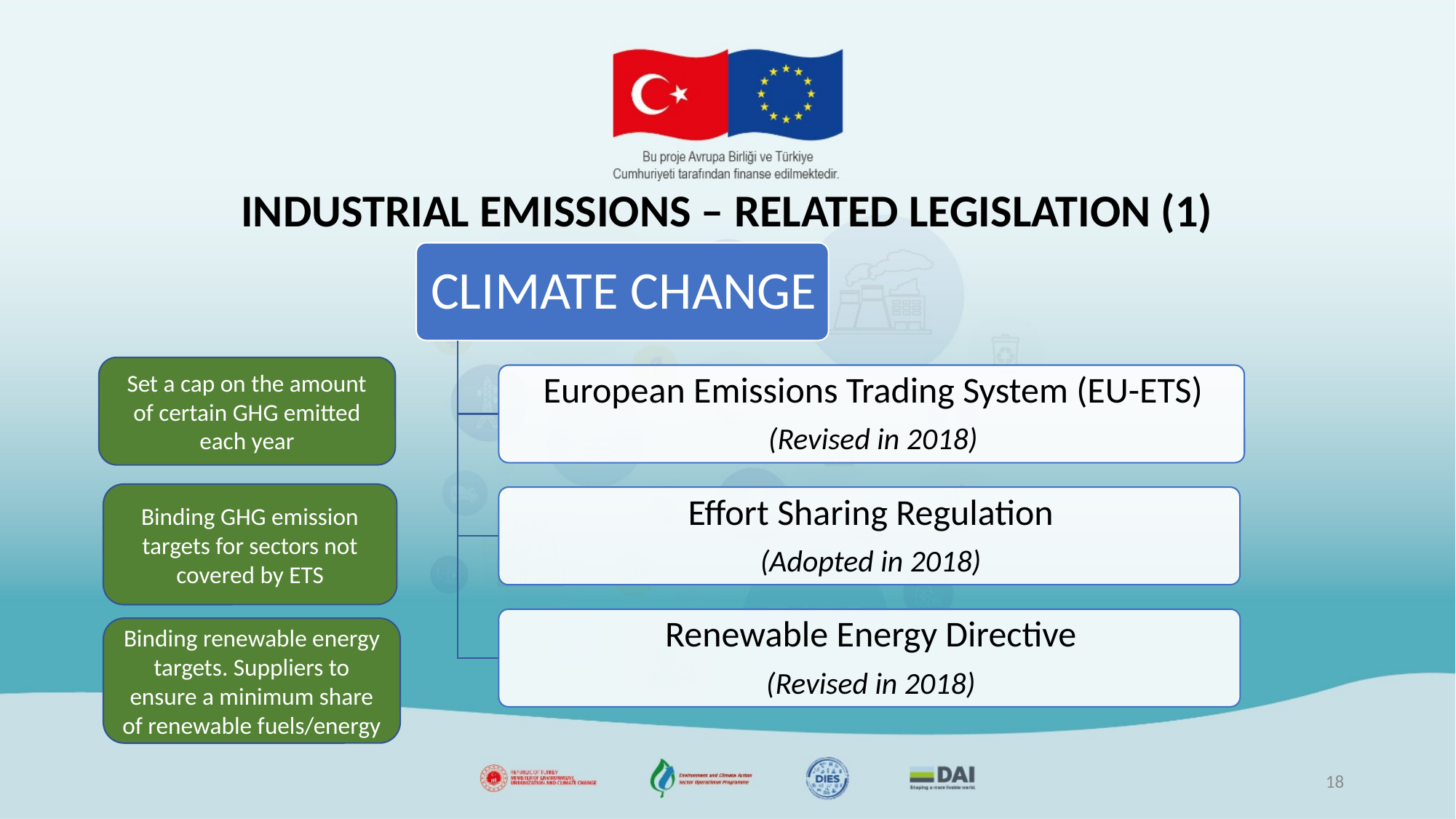

# INDUSTRIAL EMISSIONS – RELATED LEGISLATION (1)
CLIMATE CHANGE
European Emissions Trading System (EU-ETS)
(Revised in 2018)
Effort Sharing Regulation
(Adopted in 2018)
Renewable Energy Directive
(Revised in 2018)
Set a cap on the amount of certain GHG emitted each year
Binding GHG emission targets for sectors not covered by ETS
Binding renewable energy targets. Suppliers to ensure a minimum share of renewable fuels/energy
18